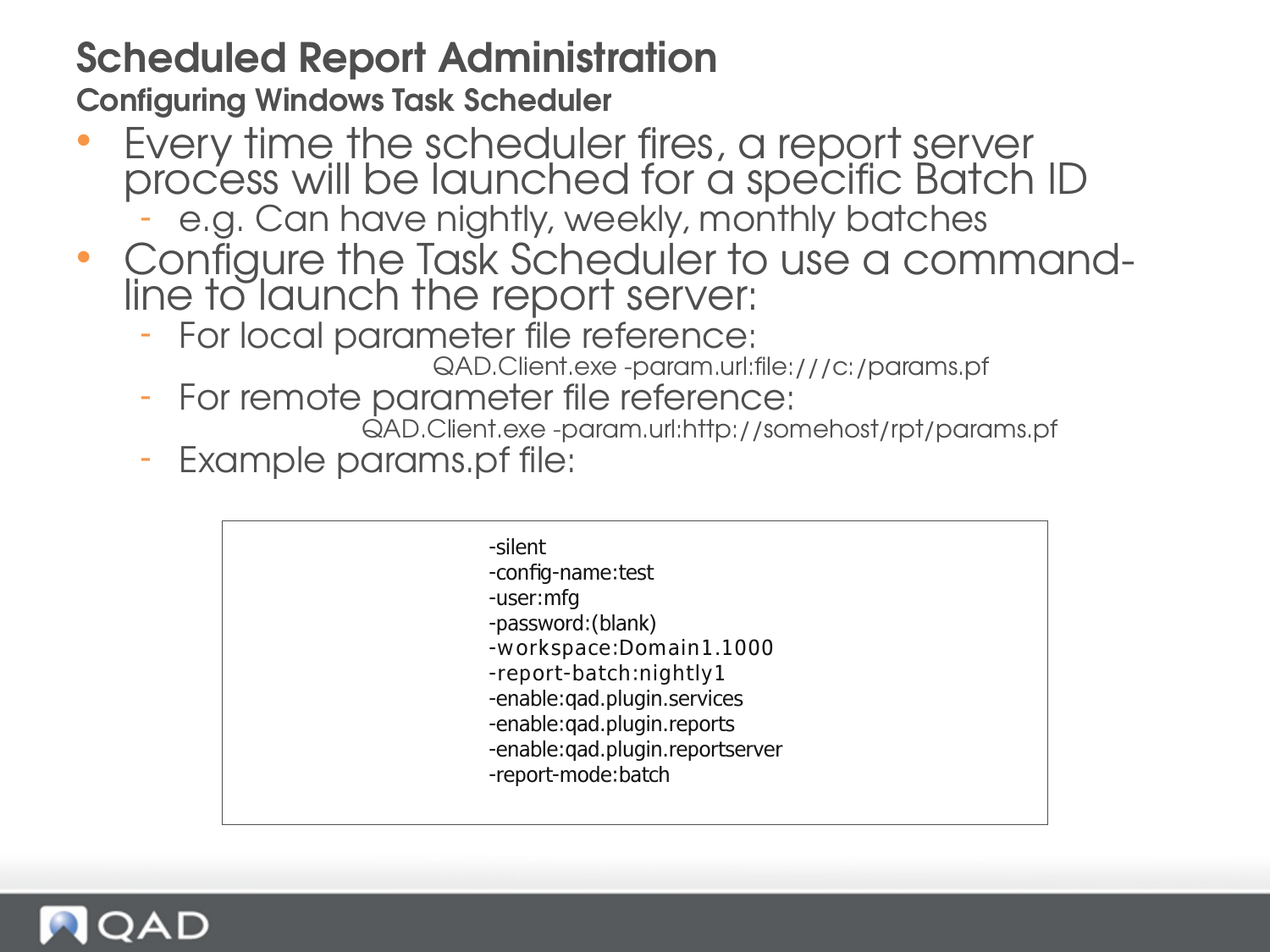

# Scheduled Report Administration Configuring Windows Task Scheduler
Every time the scheduler fires, a report server process will be launched for a specific Batch ID
e.g. Can have nightly, weekly, monthly batches
Configure the Task Scheduler to use a command-line to launch the report server:
For local parameter file reference:
			QAD.Client.exe -param.url:file:///c:/params.pf
For remote parameter file reference:
		QAD.Client.exe -param.url:http://somehost/rpt/params.pf
Example params.pf file:
-silent
-config-name:test
-user:mfg
-password:(blank)
-workspace:Domain1.1000
-report-batch:nightly1
-enable:qad.plugin.services
-enable:qad.plugin.reports
-enable:qad.plugin.reportserver
-report-mode:batch